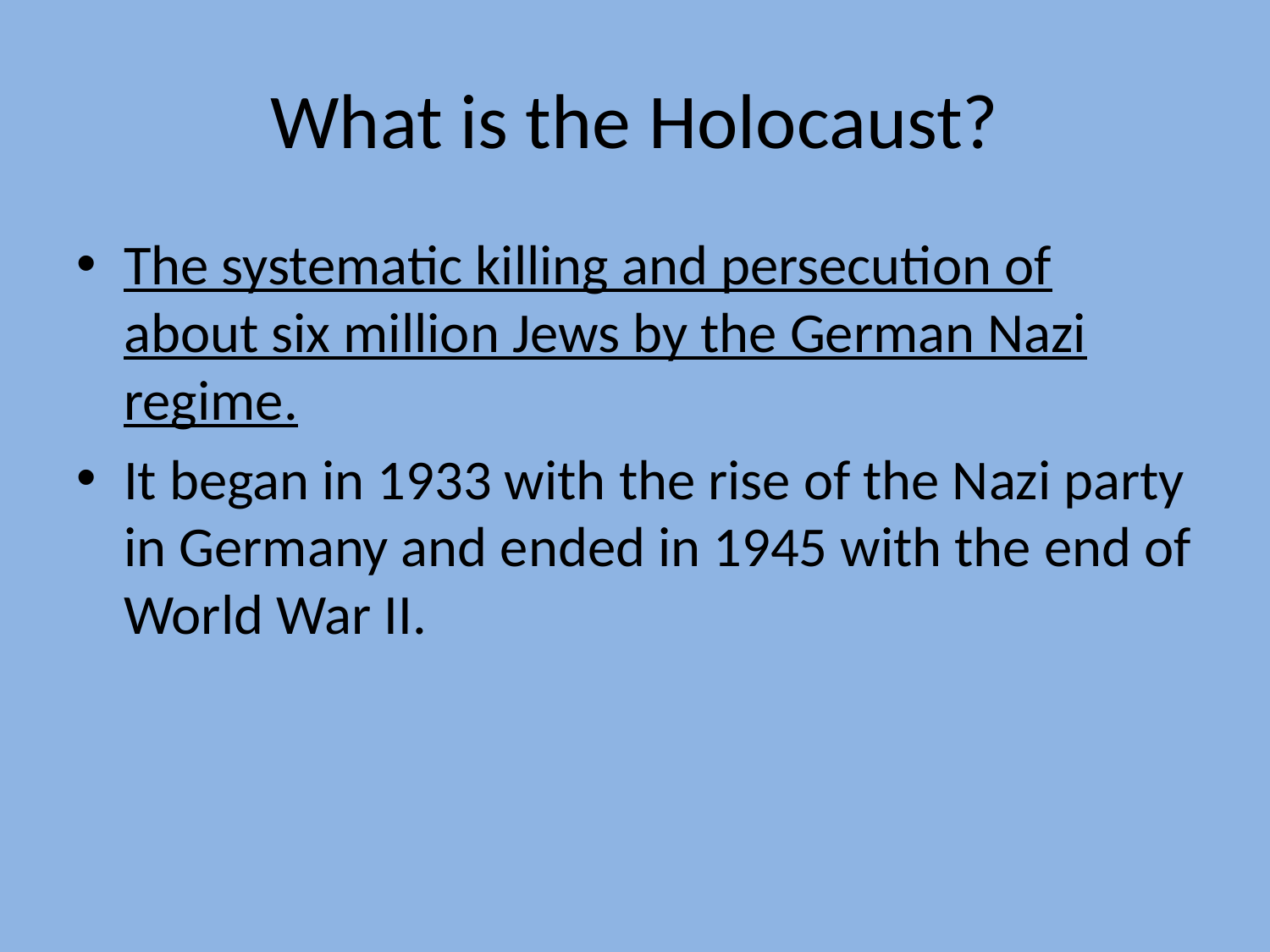

# What is the Holocaust?
The systematic killing and persecution of about six million Jews by the German Nazi regime.
It began in 1933 with the rise of the Nazi party in Germany and ended in 1945 with the end of World War II.